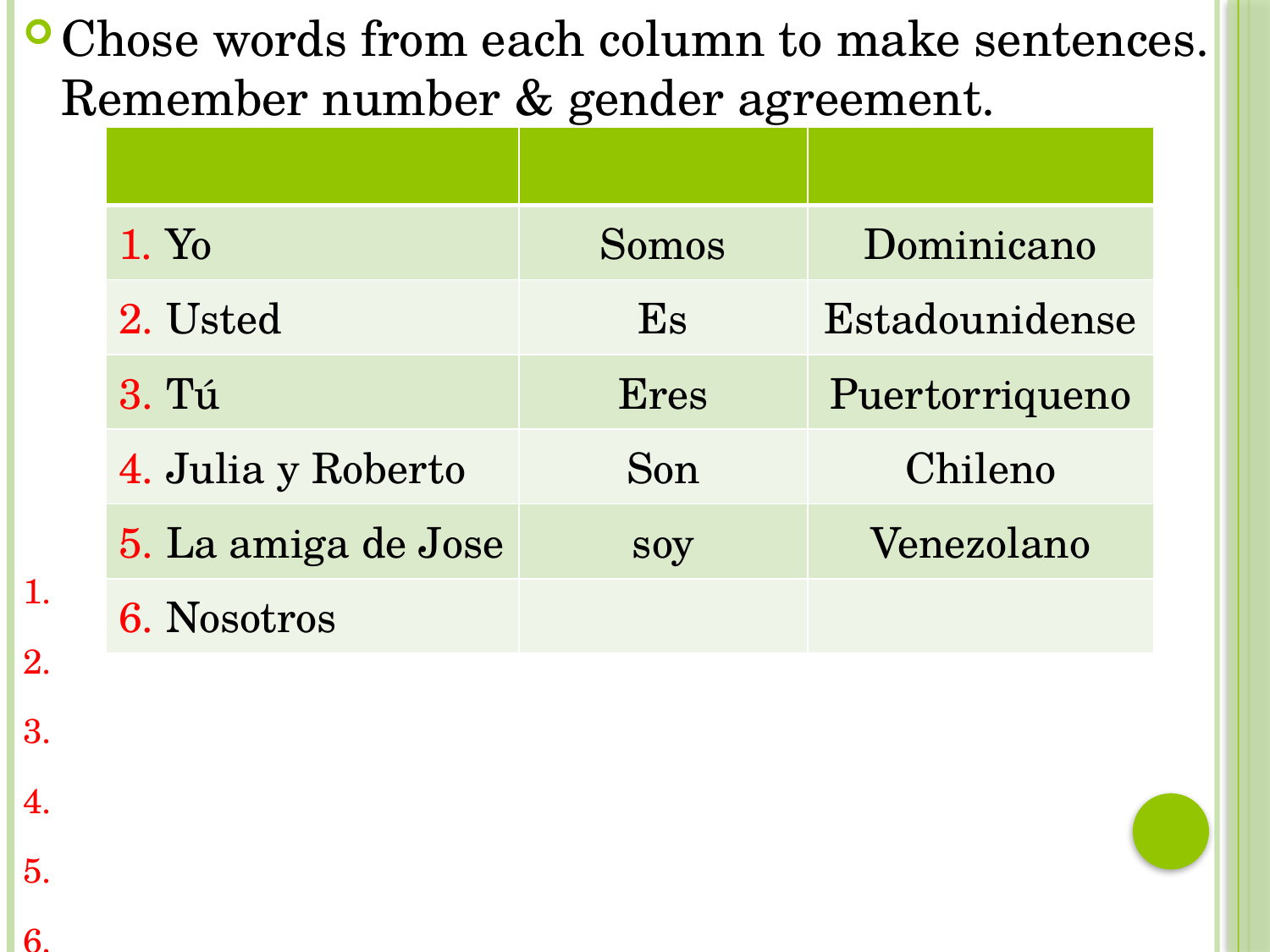

Chose words from each column to make sentences. Remember number & gender agreement.

|  |  |  |
| --- | --- | --- |
| 1. Yo | Somos | Dominicano |
| 2. Usted | Es | Estadounidense |
| 3. Tú | Eres | Puertorriqueno |
| 4. Julia y Roberto | Son | Chileno |
| 5. La amiga de Jose | soy | Venezolano |
| 6. Nosotros |  |  |